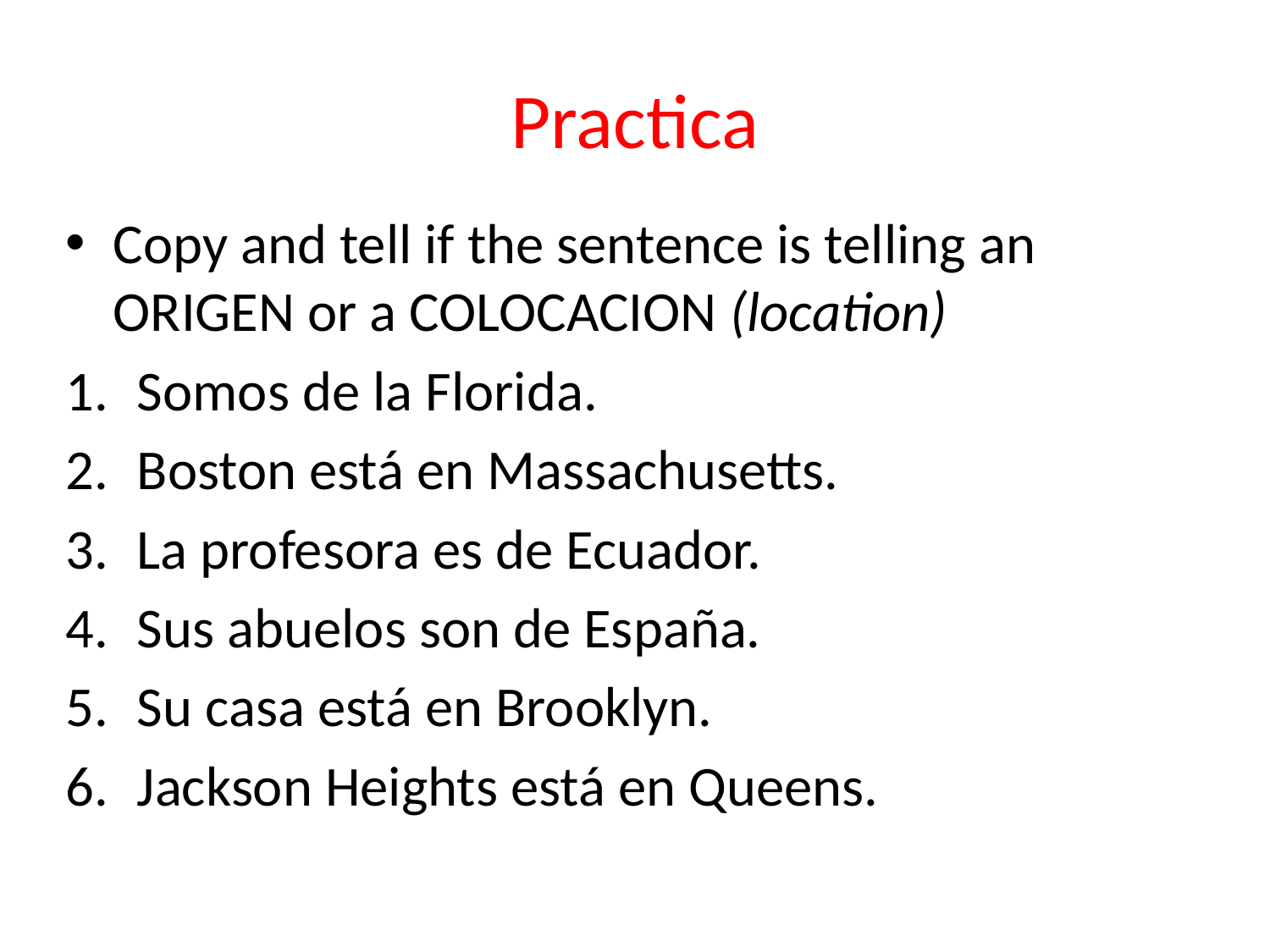

# Practica
Copy and tell if the sentence is telling an ORIGEN or a COLOCACION (location)
Somos de la Florida.
Boston está en Massachusetts.
La profesora es de Ecuador.
Sus abuelos son de España.
Su casa está en Brooklyn.
Jackson Heights está en Queens.